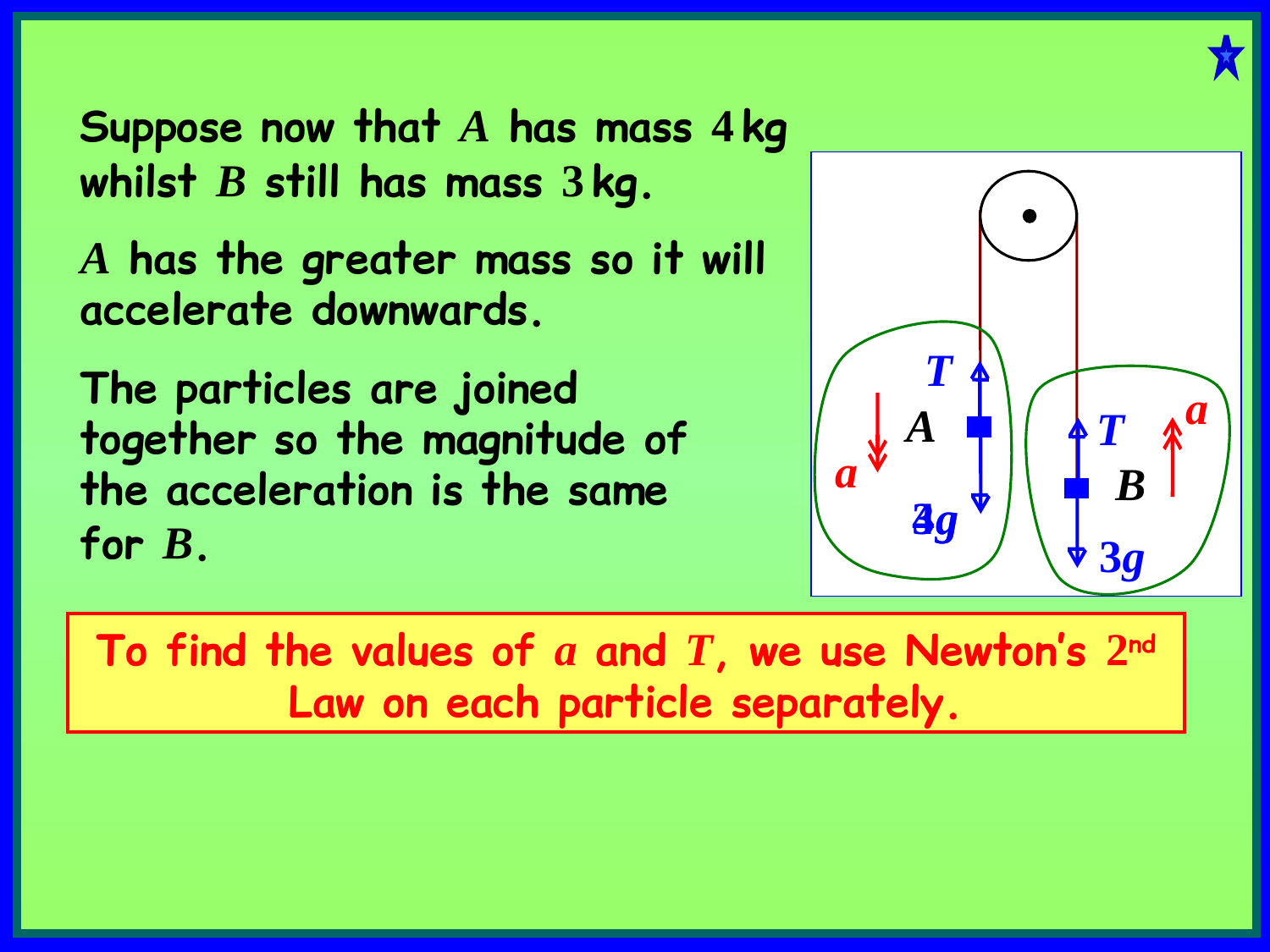

Suppose now that A has mass 4 kg whilst B still has mass 3 kg.

A

B

3g
T

T

A has the greater mass so it will accelerate downwards.

The particles are joined together so the magnitude of the acceleration is the same for B.

a

a
3g
4g
To find the values of a and T, we use Newton’s 2nd Law on each particle separately.